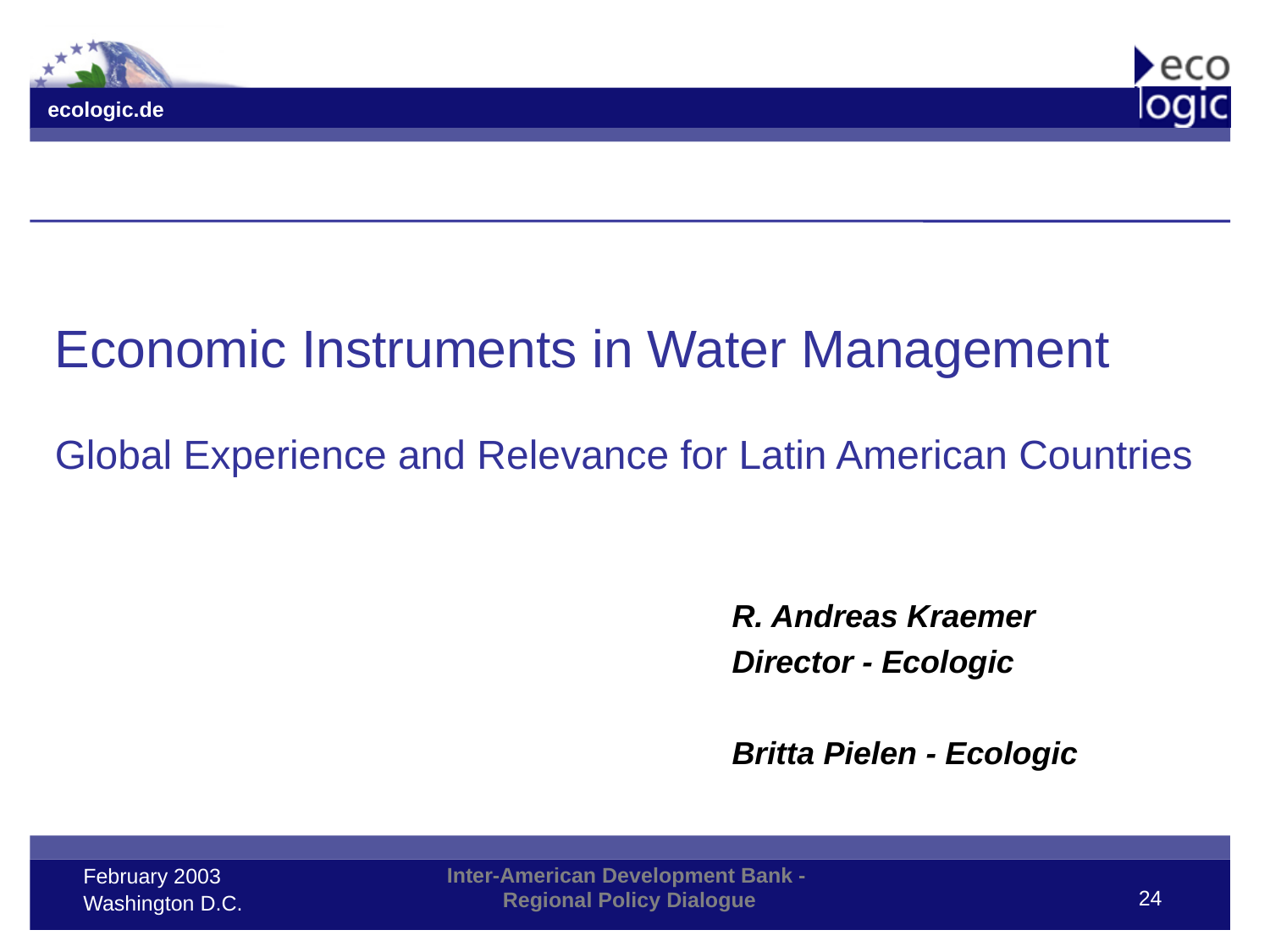

Economic Instruments in Water Management
Global Experience and Relevance for Latin American Countries
R. Andreas Kraemer
Director - Ecologic

Britta Pielen - Ecologic
24